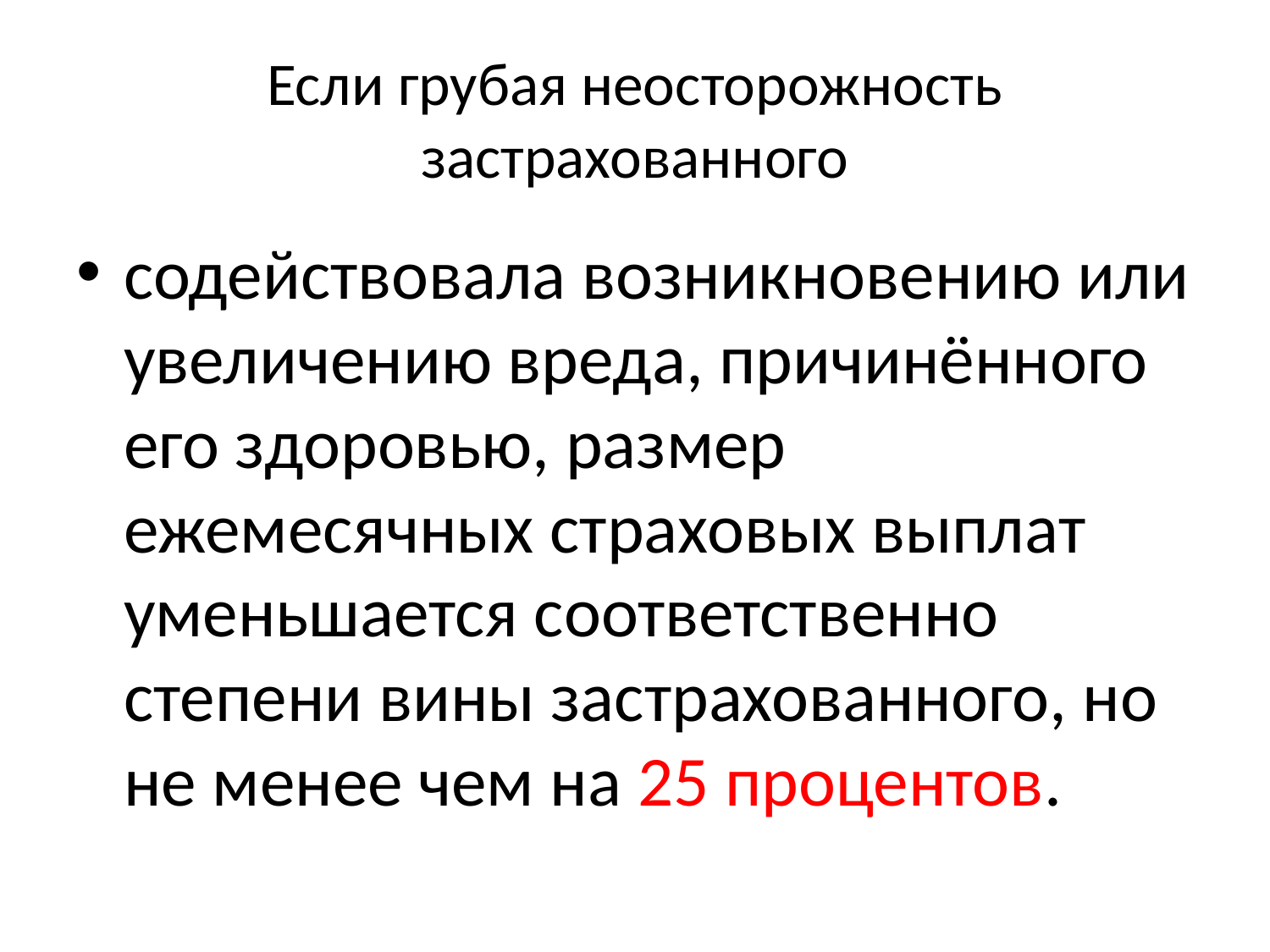

# Если грубая неосторожность застрахованного
содействовала возникновению или увеличению вреда, причинённого его здоровью, размер ежемесячных страховых выплат уменьшается соответственно степени вины застрахованного, но не менее чем на 25 процентов.